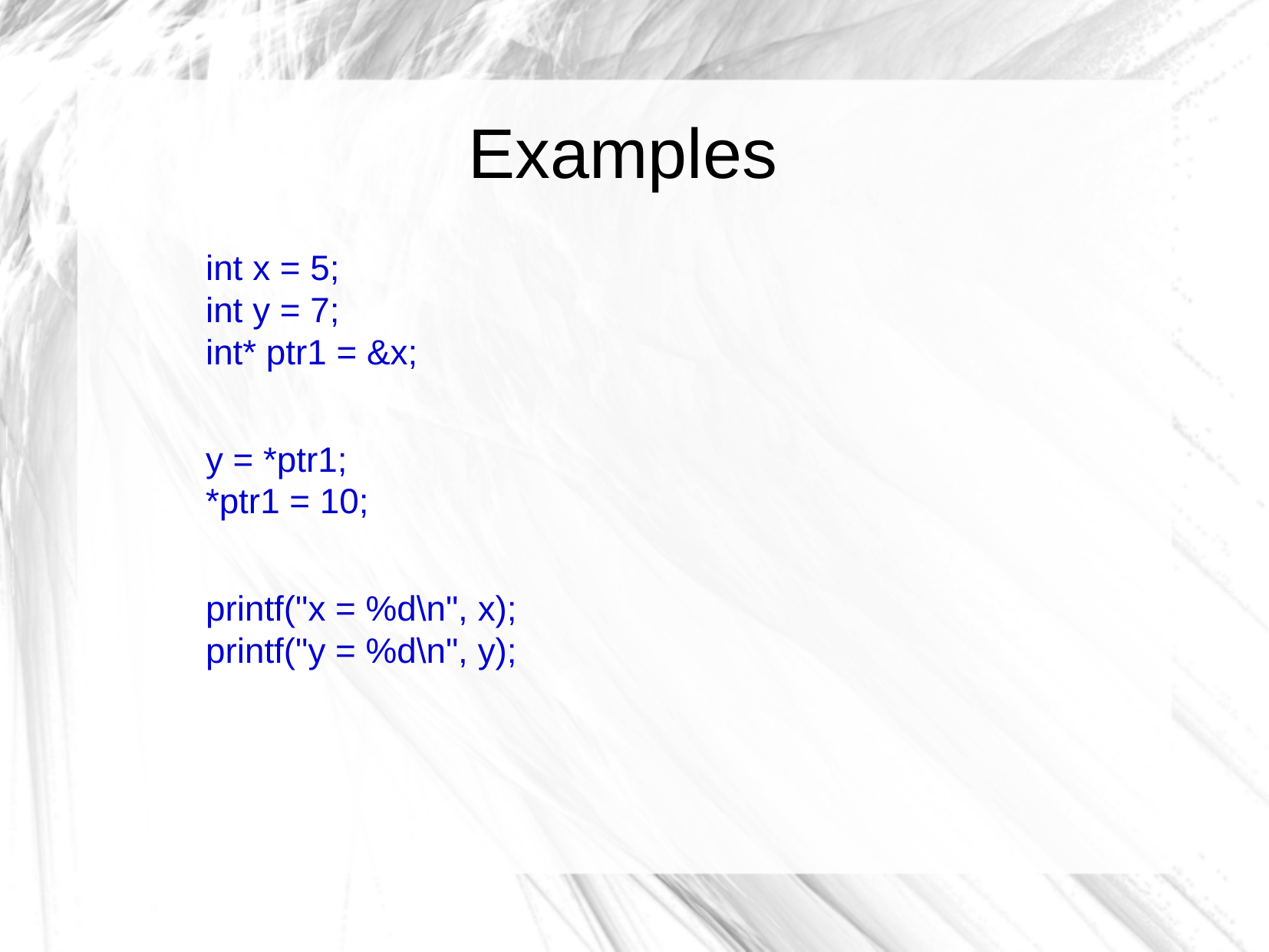

Examples
	int x = 5;
	int y = 7;
	int* ptr1 = &x;
	y = *ptr1;
	*ptr1 = 10;
	printf("x = %d\n", x);
	printf("y = %d\n", y);